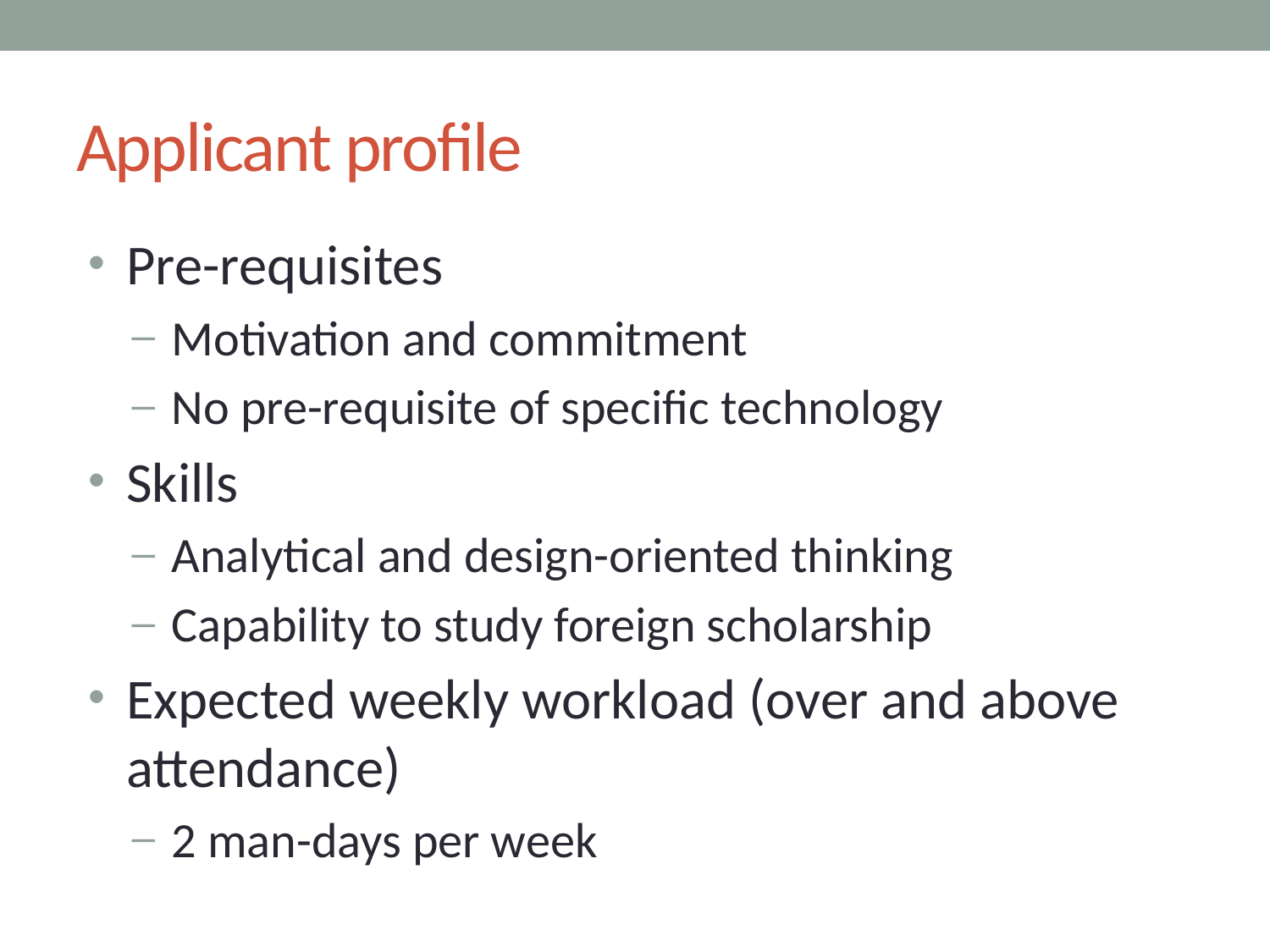

# Applicant profile
Pre-requisites
Motivation and commitment
No pre-requisite of specific technology
Skills
Analytical and design-oriented thinking
Capability to study foreign scholarship
Expected weekly workload (over and above attendance)
2 man-days per week